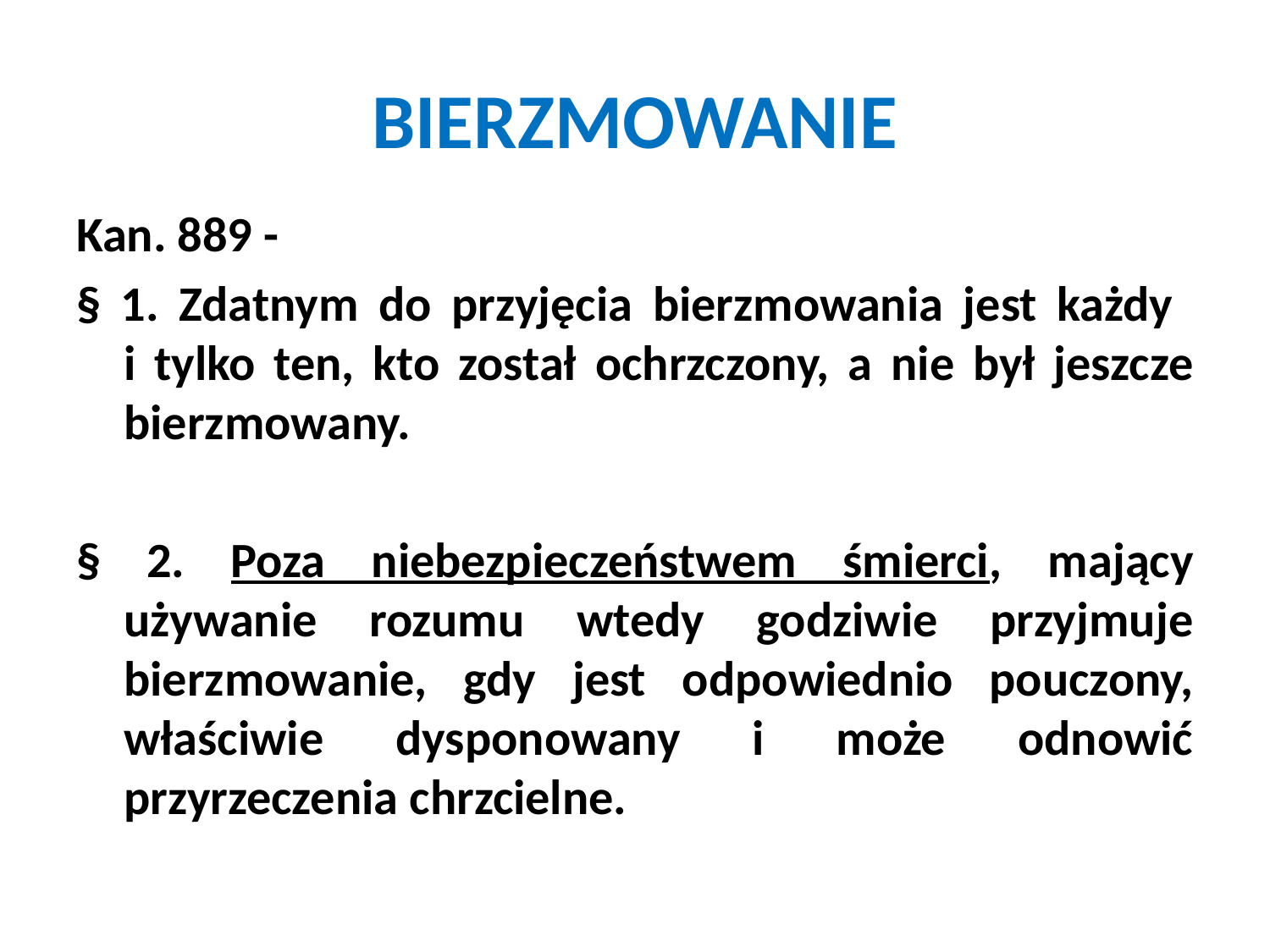

# BIERZMOWANIE
Kan. 889 -
§ 1. Zdatnym do przyjęcia bierzmowania jest każdy
i tylko ten, kto został ochrzczony, a nie był jeszcze bierzmowany.

§ 2. Poza niebezpieczeństwem śmierci, mający używanie rozumu wtedy godziwie przyjmuje bierzmowanie, gdy jest odpowiednio pouczony, właściwie dysponowany i może odnowić przyrzeczenia chrzcielne.